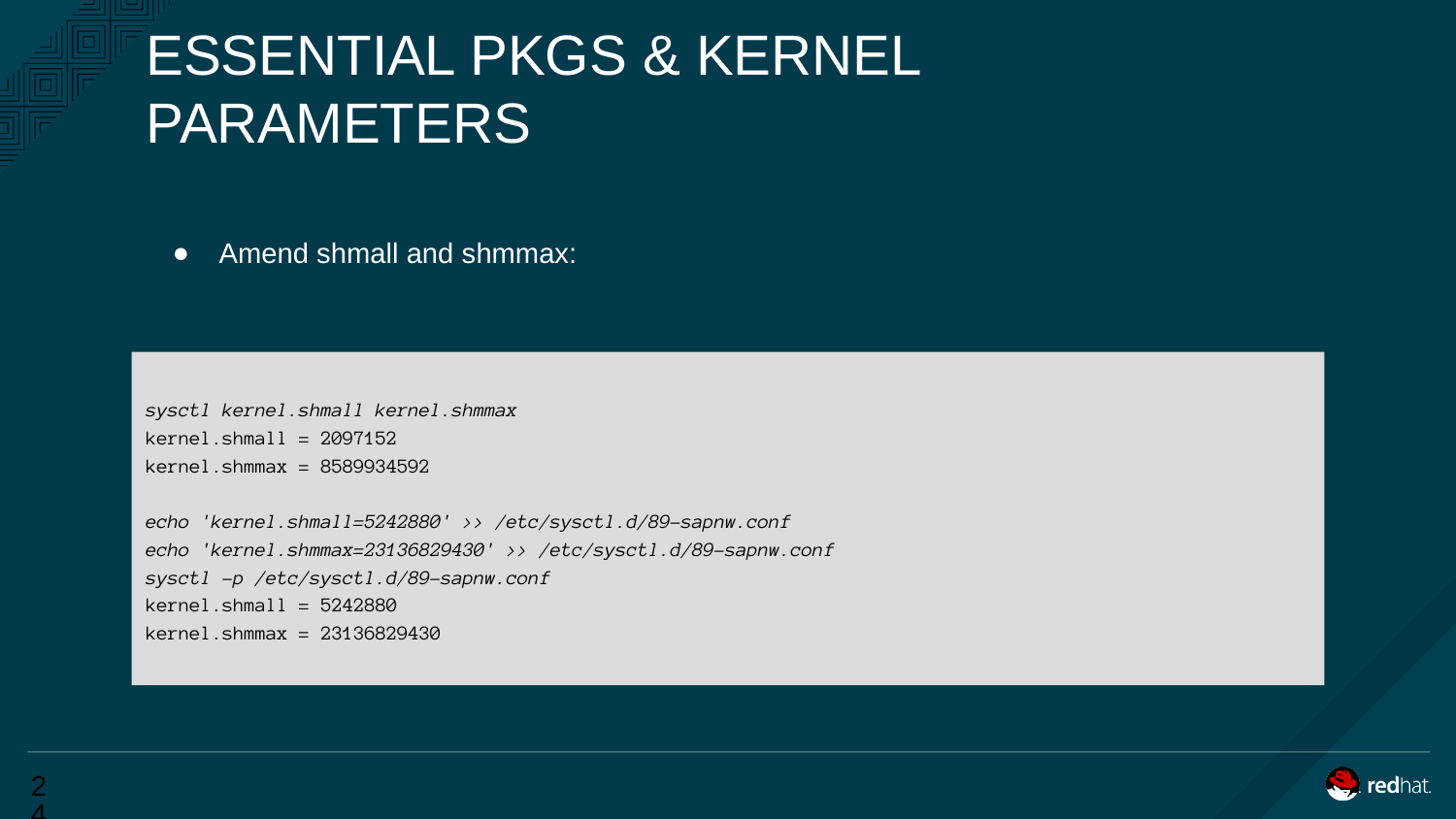

# ESSENTIAL PKGS & KERNEL PARAMETERS
Amend shmall and shmmax:

sysctl kernel.shmall kernel.shmmax
kernel.shmall = 2097152
kernel.shmmax = 8589934592

echo 'kernel.shmall=5242880' >> /etc/sysctl.d/89-sapnw.conf
echo 'kernel.shmmax=23136829430' >> /etc/sysctl.d/89-sapnw.conf
sysctl -p /etc/sysctl.d/89-sapnw.conf
kernel.shmall = 5242880
kernel.shmmax = 23136829430
24